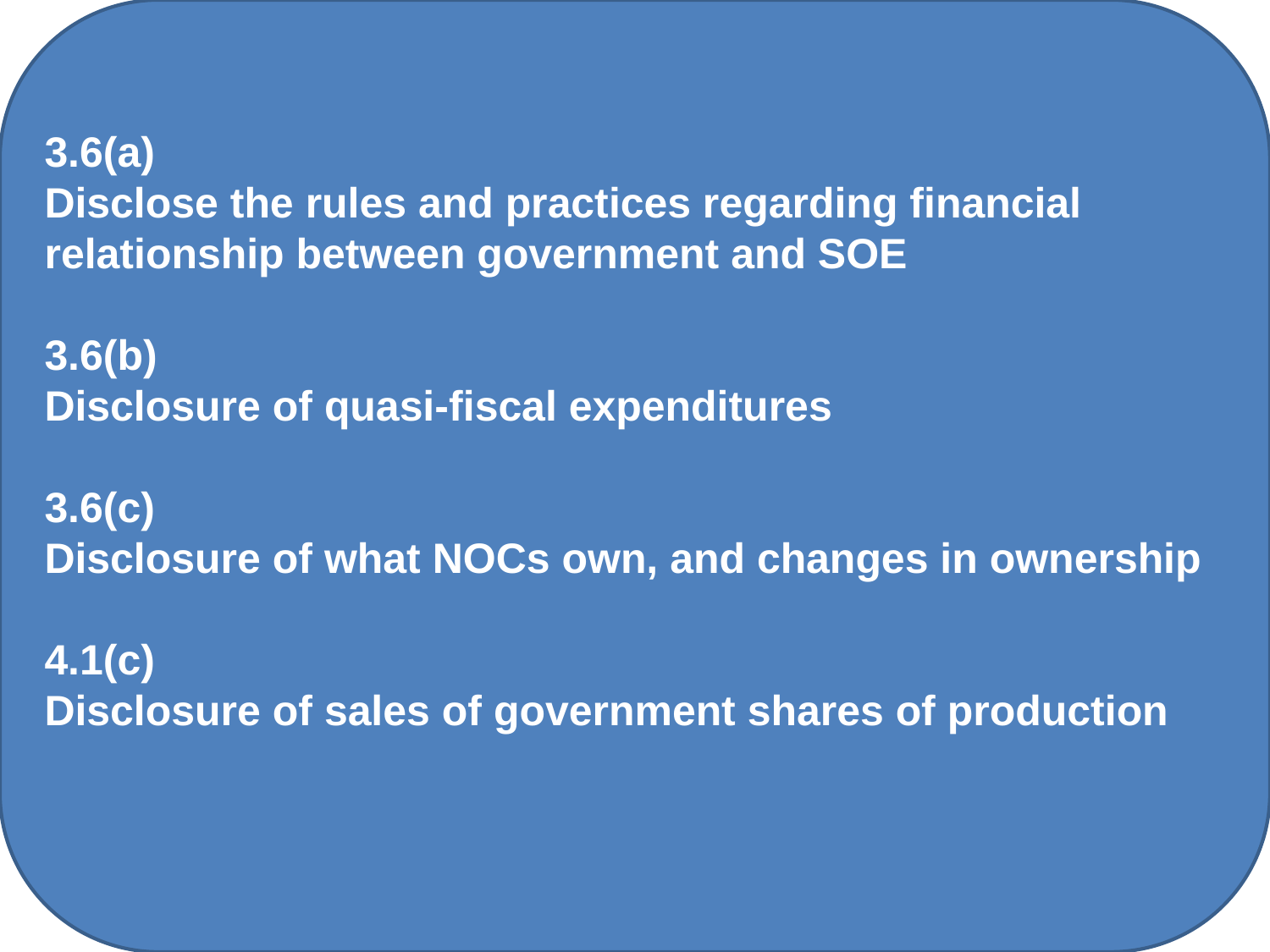

3.6(a)
Disclose the rules and practices regarding financial relationship between government and SOE

3.6(b)
Disclosure of quasi-fiscal expenditures

3.6(c)
Disclosure of what NOCs own, and changes in ownership

4.1(c)
Disclosure of sales of government shares of production